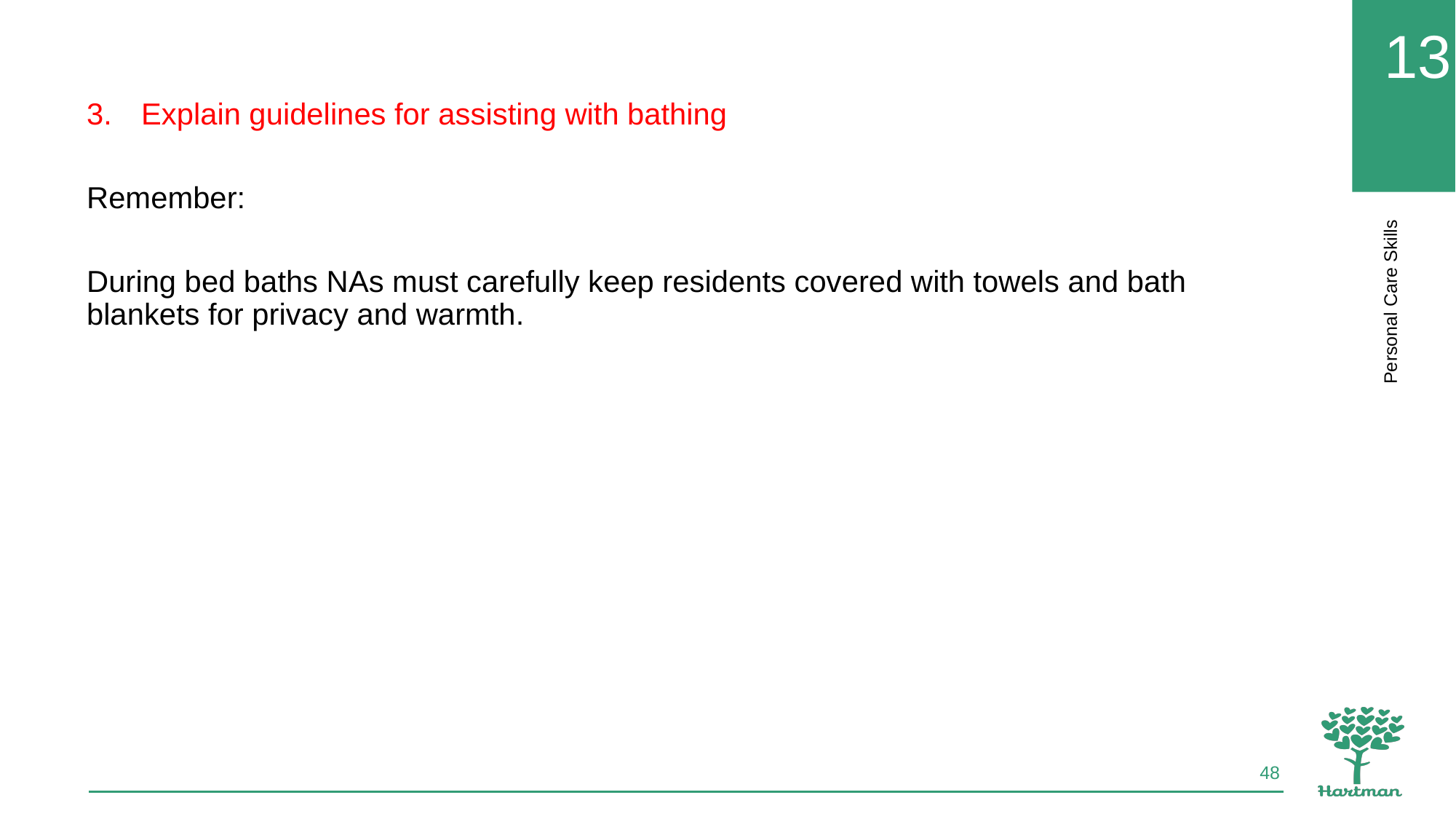

Explain guidelines for assisting with bathing

Remember:

During bed baths NAs must carefully keep residents covered with towels and bath blankets for privacy and warmth.

48